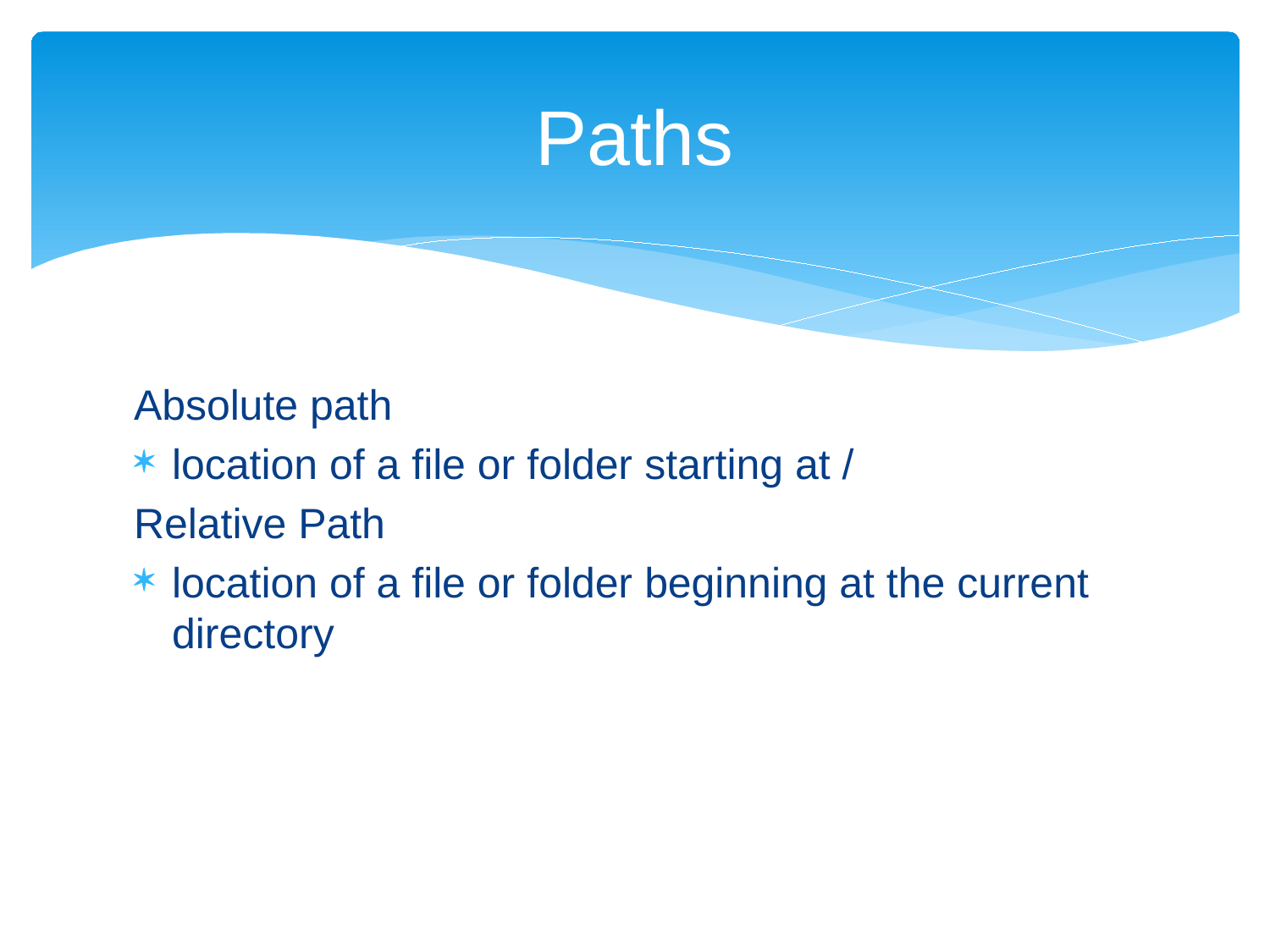

# Paths
Absolute path
location of a file or folder starting at /
Relative Path
location of a file or folder beginning at the current directory